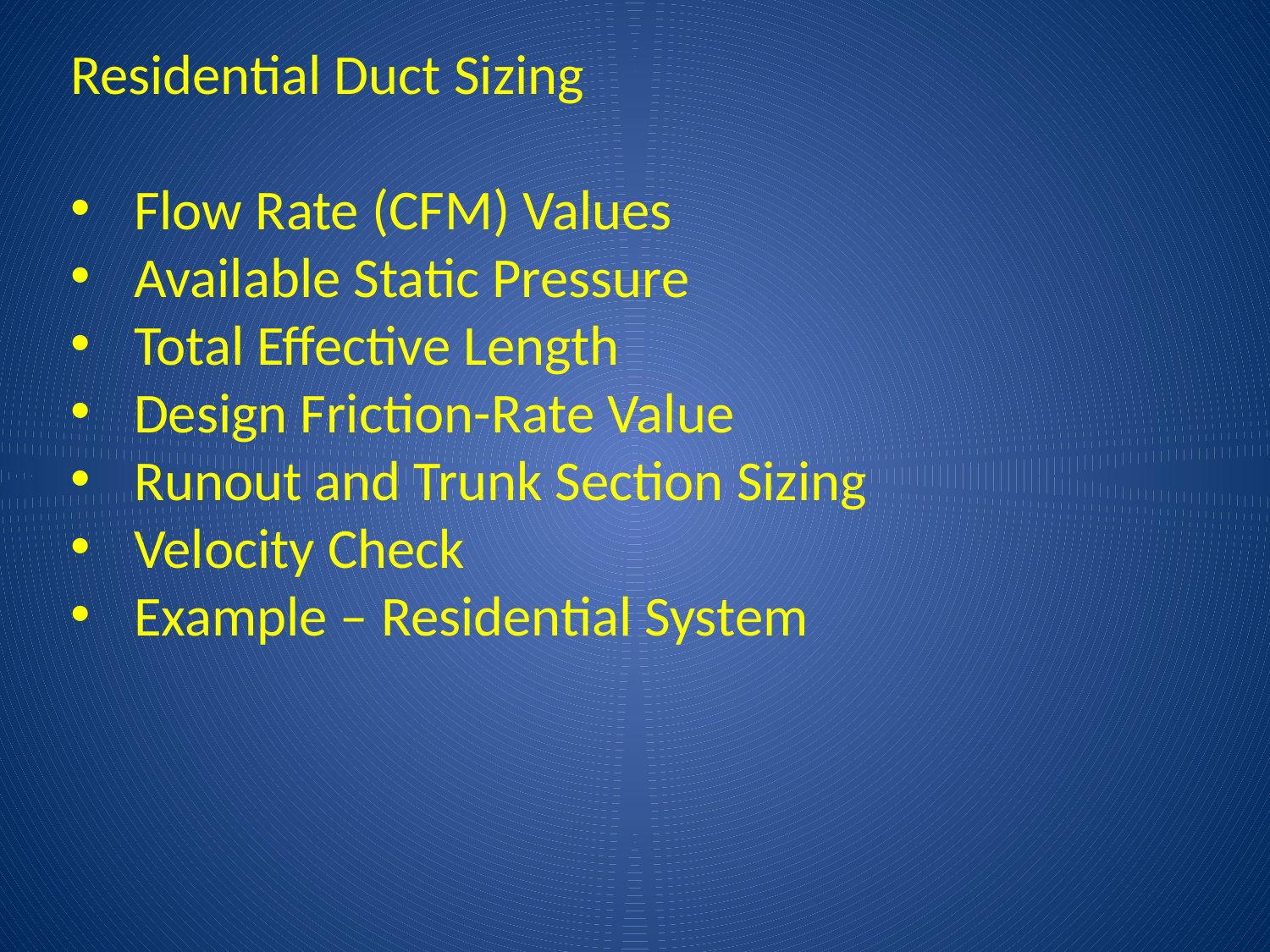

Residential Duct Sizing

Flow Rate (CFM) Values
Available Static Pressure
Total Effective Length
Design Friction-Rate Value
Runout and Trunk Section Sizing
Velocity Check
Example – Residential System